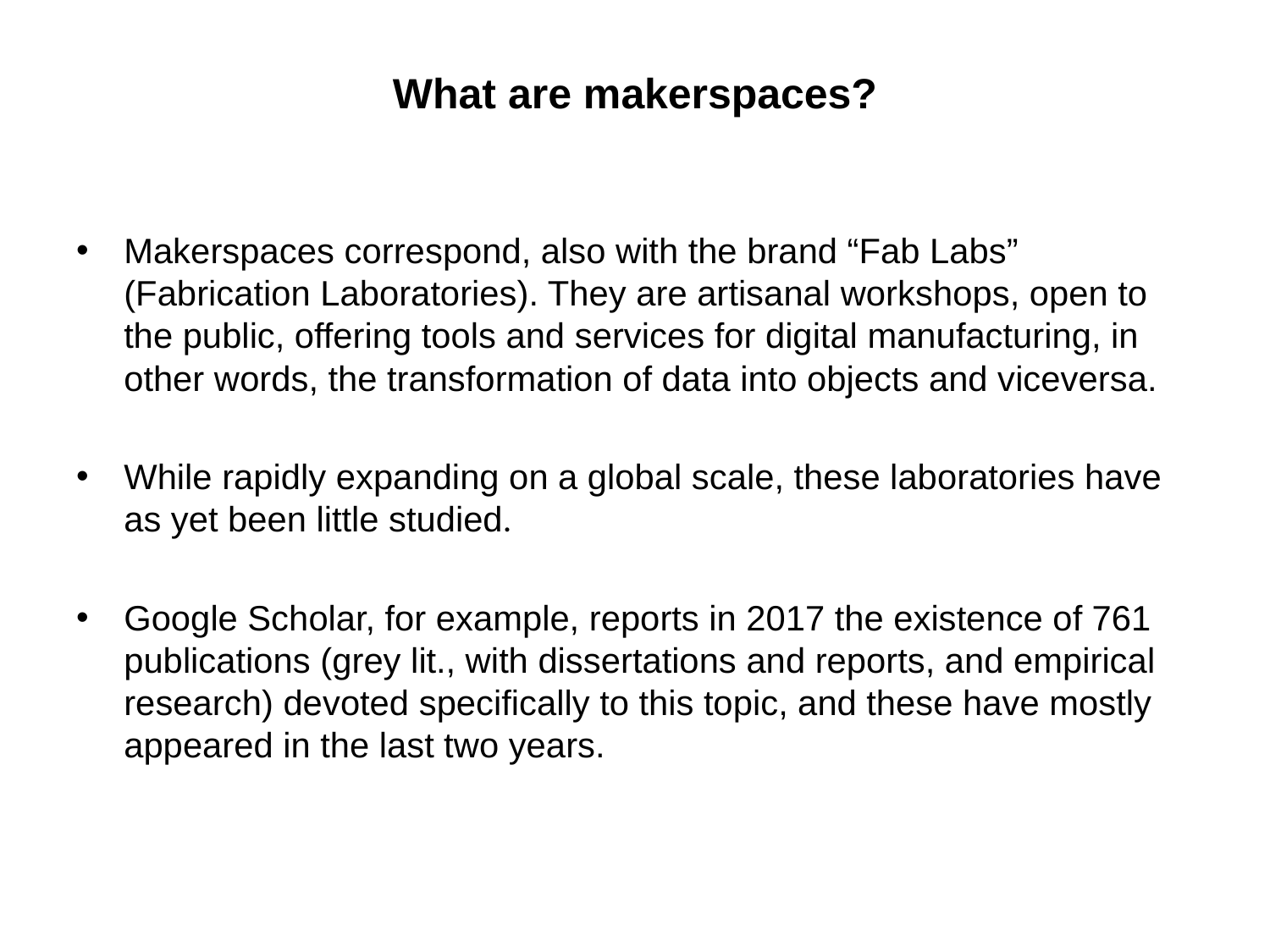

# What are makerspaces?
Makerspaces correspond, also with the brand “Fab Labs” (Fabrication Laboratories). They are artisanal workshops, open to the public, offering tools and services for digital manufacturing, in other words, the transformation of data into objects and viceversa.

While rapidly expanding on a global scale, these laboratories have as yet been little studied.

Google Scholar, for example, reports in 2017 the existence of 761 publications (grey lit., with dissertations and reports, and empirical research) devoted specifically to this topic, and these have mostly appeared in the last two years.